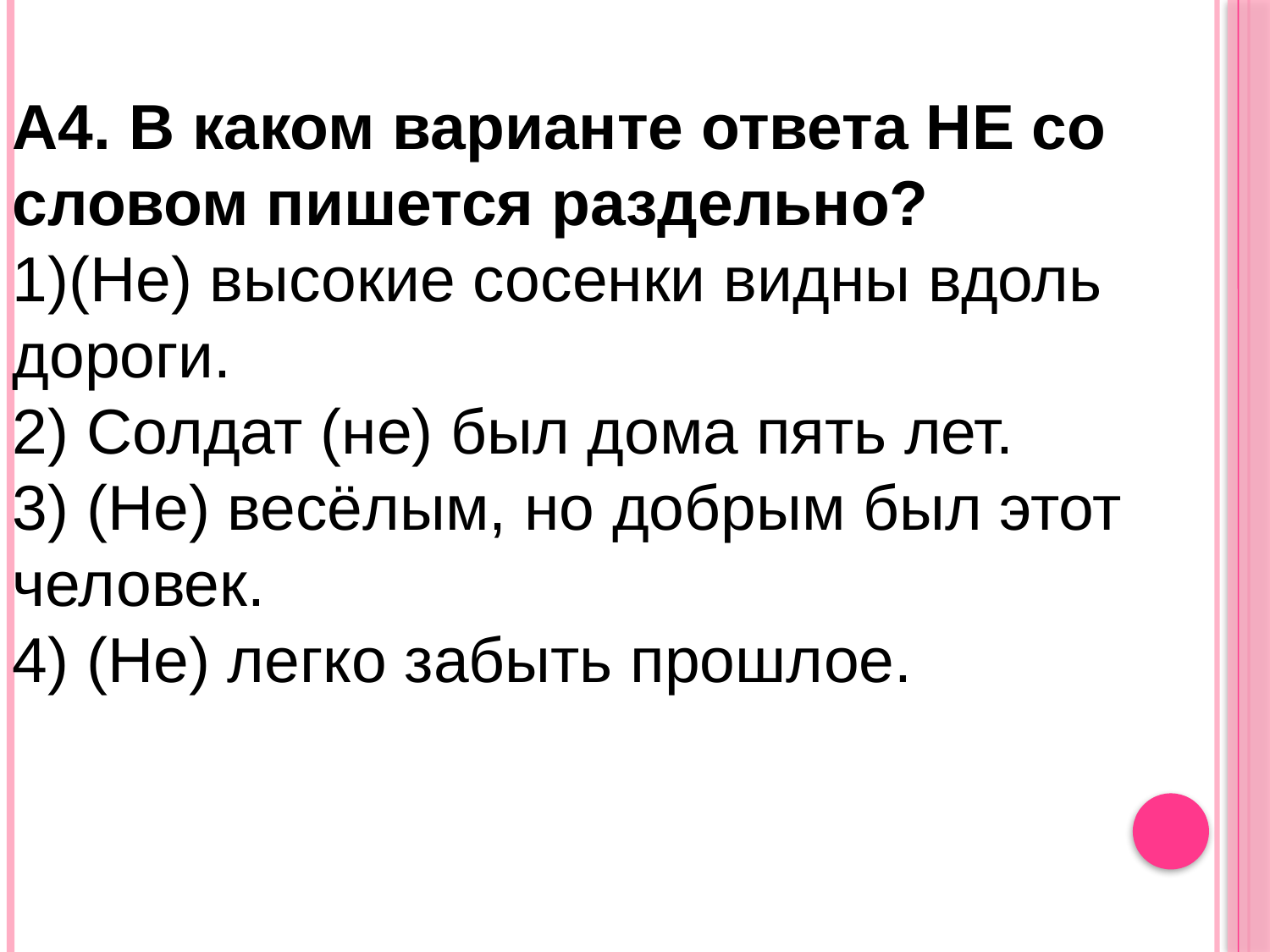

А4. В каком варианте ответа НЕ со словом пишется раздельно?
1)(Не) высокие сосенки видны вдоль дороги.
2) Солдат (не) был дома пять лет.
3) (Не) весёлым, но добрым был этот человек.
4) (Не) легко забыть прошлое.